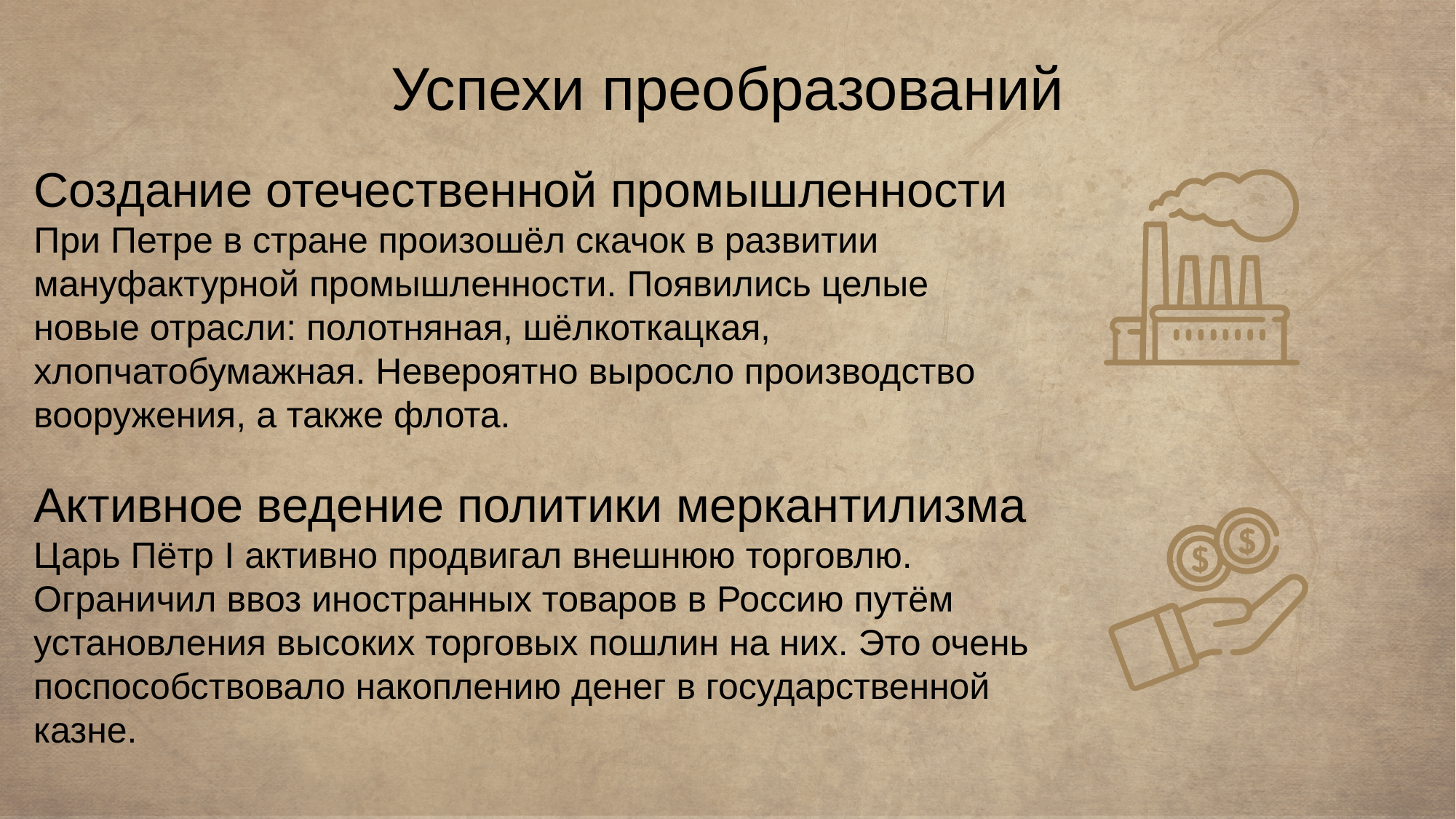

Успехи преобразований
Создание отечественной промышленности
При Петре в стране произошёл скачок в развитии мануфактурной промышленности. Появились целые новые отрасли: полотняная, шёлкоткацкая, хлопчатобумажная. Невероятно выросло производство вооружения, а также флота.

Активное ведение политики меркантилизма
Царь Пётр I активно продвигал внешнюю торговлю. Ограничил ввоз иностранных товаров в Россию путём установления высоких торговых пошлин на них. Это очень поспособствовало накоплению денег в государственной казне.